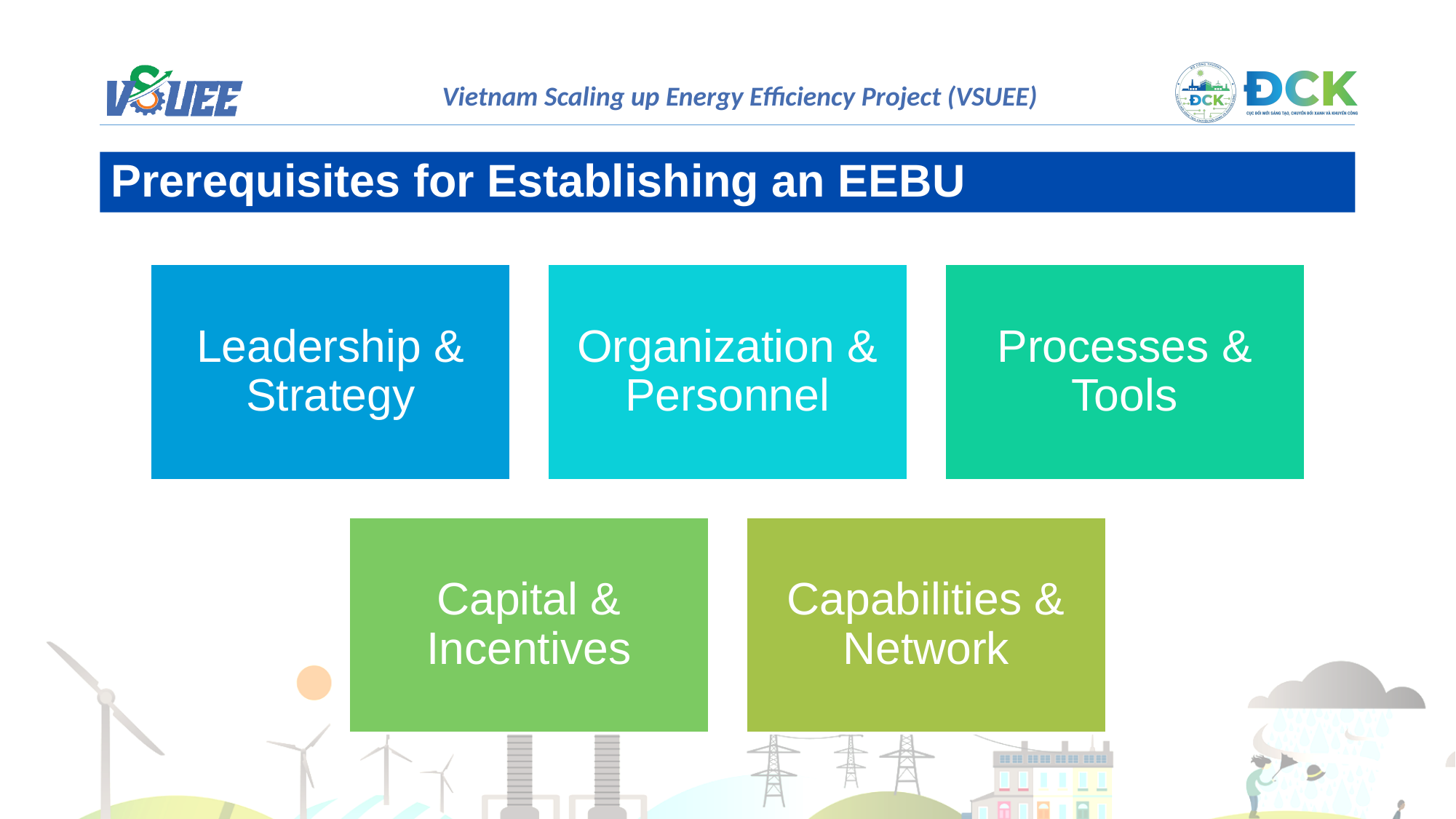

Prerequisites for Establishing an EEBU

Leadership & Strategy
Organization & Personnel
Processes & Tools
Capital & Incentives
Capabilities & Network